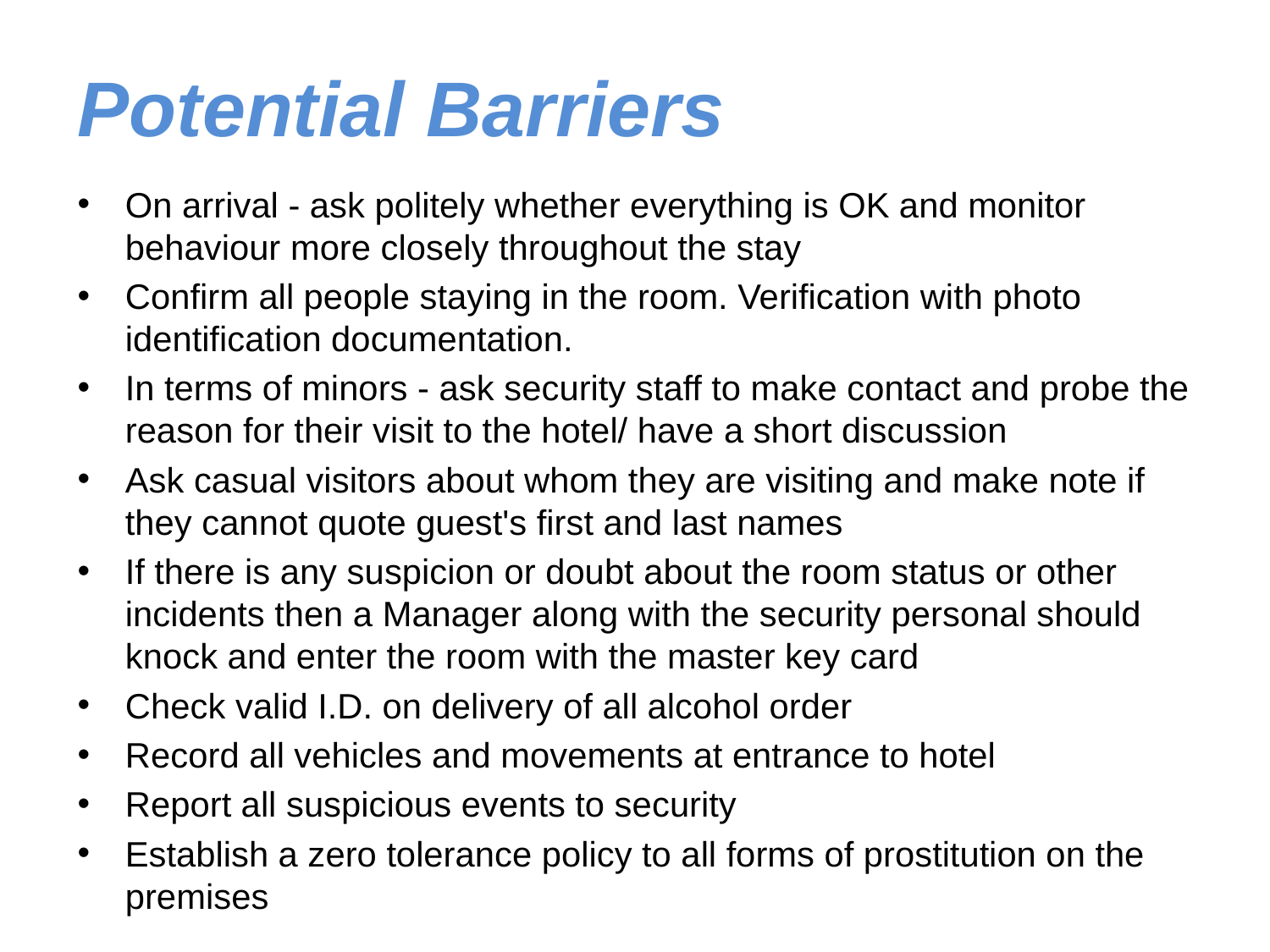

# Potential Barriers
On arrival - ask politely whether everything is OK and monitor behaviour more closely throughout the stay
Confirm all people staying in the room. Verification with photo identification documentation.
In terms of minors - ask security staff to make contact and probe the reason for their visit to the hotel/ have a short discussion
Ask casual visitors about whom they are visiting and make note if they cannot quote guest's first and last names
If there is any suspicion or doubt about the room status or other incidents then a Manager along with the security personal should knock and enter the room with the master key card
Check valid I.D. on delivery of all alcohol order
Record all vehicles and movements at entrance to hotel
Report all suspicious events to security
Establish a zero tolerance policy to all forms of prostitution on the premises